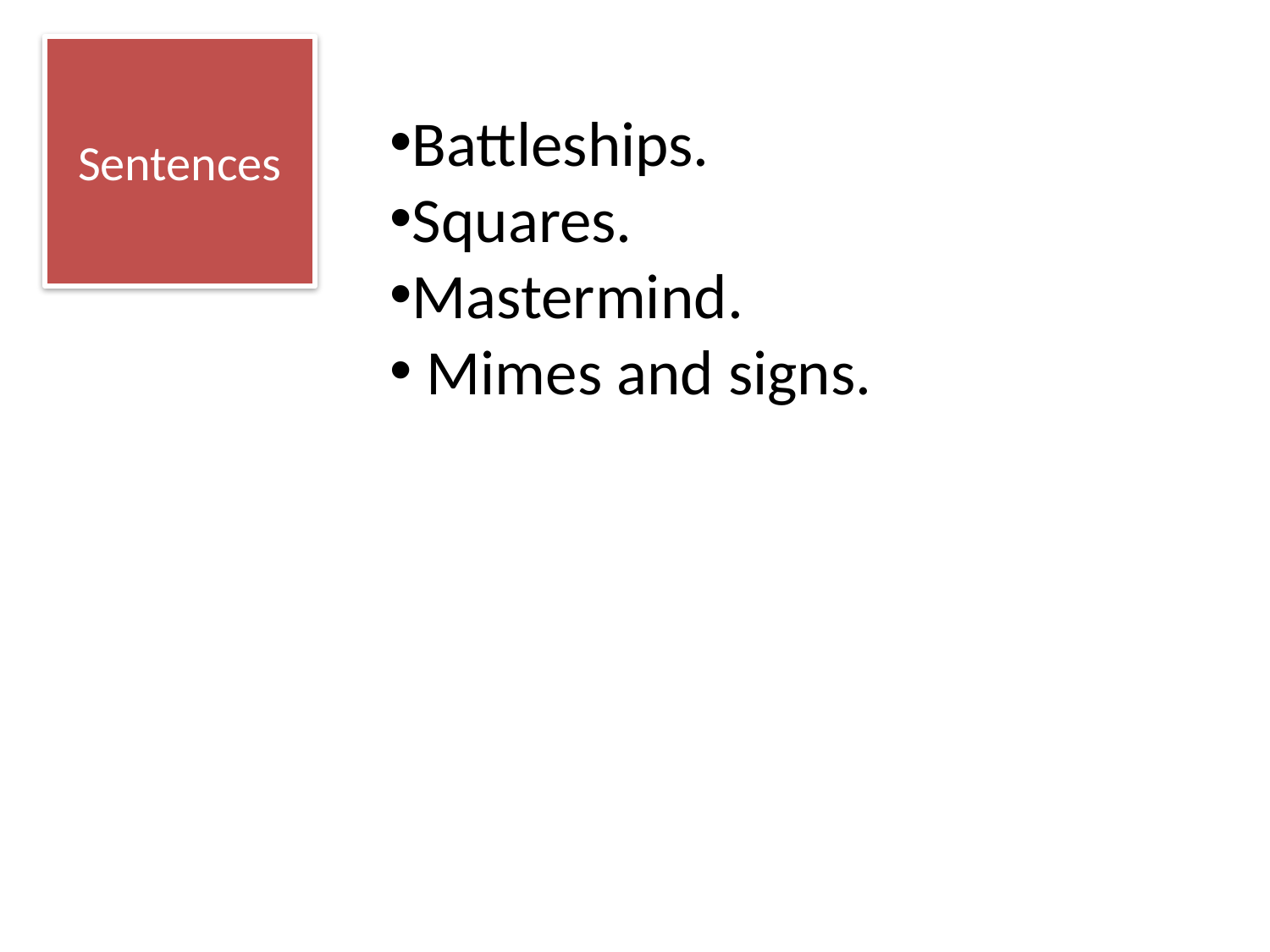

Sentences
Battleships.
Squares.
Mastermind.
 Mimes and signs.